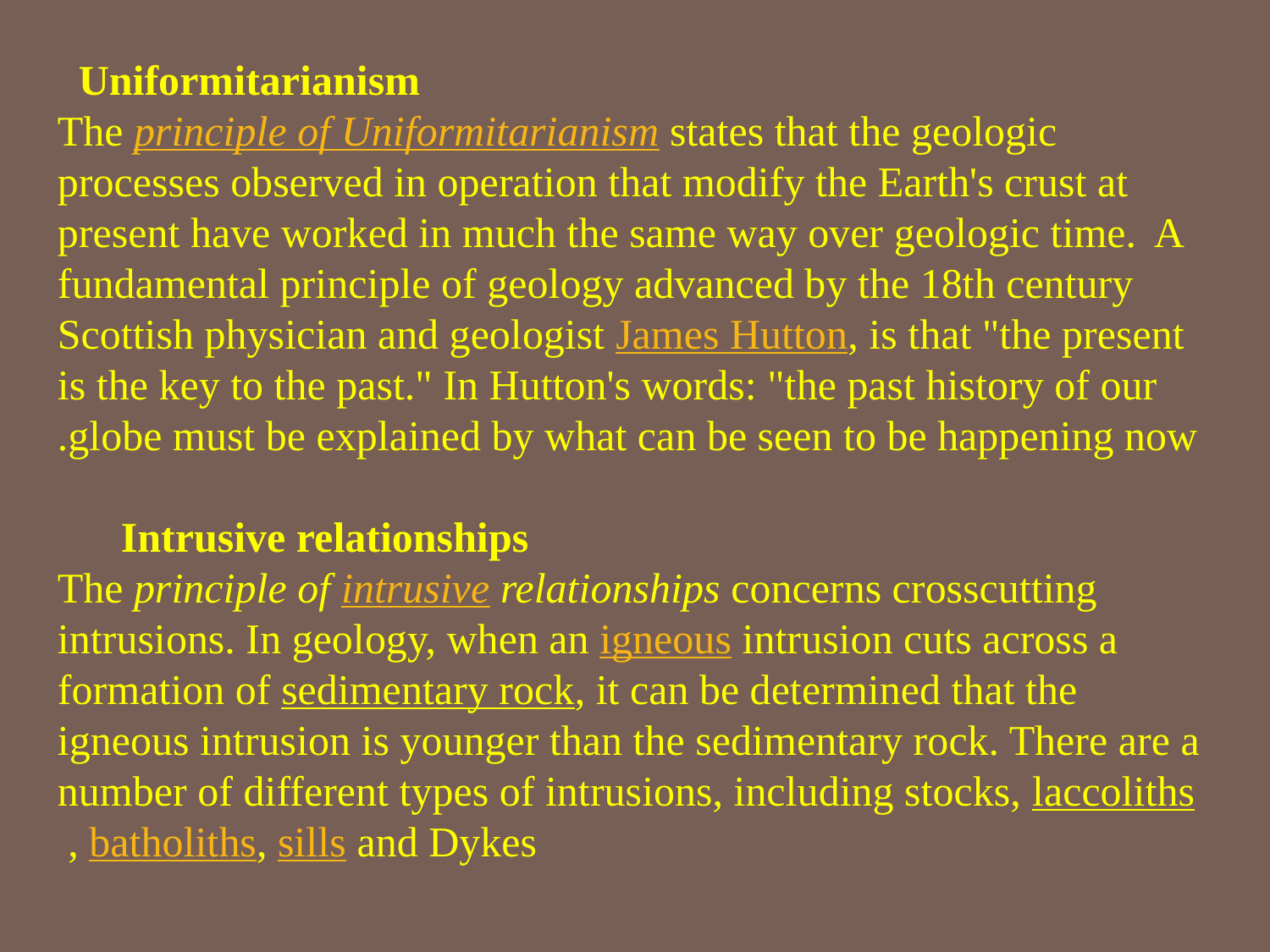

Uniformitarianism
The principle of Uniformitarianism states that the geologic processes observed in operation that modify the Earth's crust at present have worked in much the same way over geologic time.  A fundamental principle of geology advanced by the 18th century Scottish physician and geologist James Hutton, is that "the present is the key to the past." In Hutton's words: "the past history of our globe must be explained by what can be seen to be happening now.
Intrusive relationships
The principle of intrusive relationships concerns crosscutting intrusions. In geology, when an igneous intrusion cuts across a formation of sedimentary rock, it can be determined that the igneous intrusion is younger than the sedimentary rock. There are a number of different types of intrusions, including stocks, laccoliths, batholiths, sills and Dykes